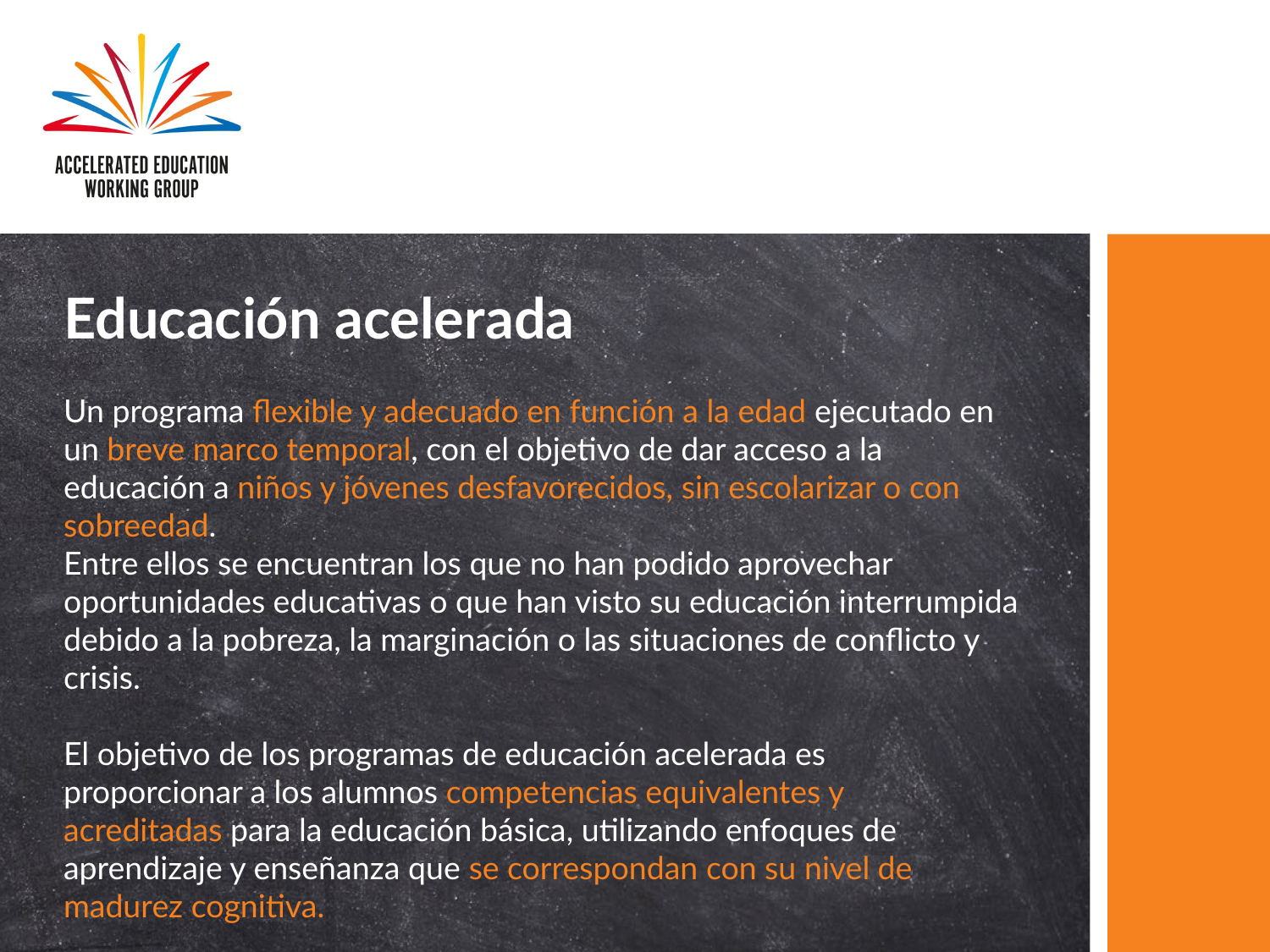

# Educación acelerada
Un programa flexible y adecuado en función a la edad ejecutado en un breve marco temporal, con el objetivo de dar acceso a la educación a niños y jóvenes desfavorecidos, sin escolarizar o con sobreedad.
Entre ellos se encuentran los que no han podido aprovechar oportunidades educativas o que han visto su educación interrumpida debido a la pobreza, la marginación o las situaciones de conflicto y crisis.

El objetivo de los programas de educación acelerada es proporcionar a los alumnos competencias equivalentes y acreditadas para la educación básica, utilizando enfoques de aprendizaje y enseñanza que se correspondan con su nivel de madurez cognitiva.